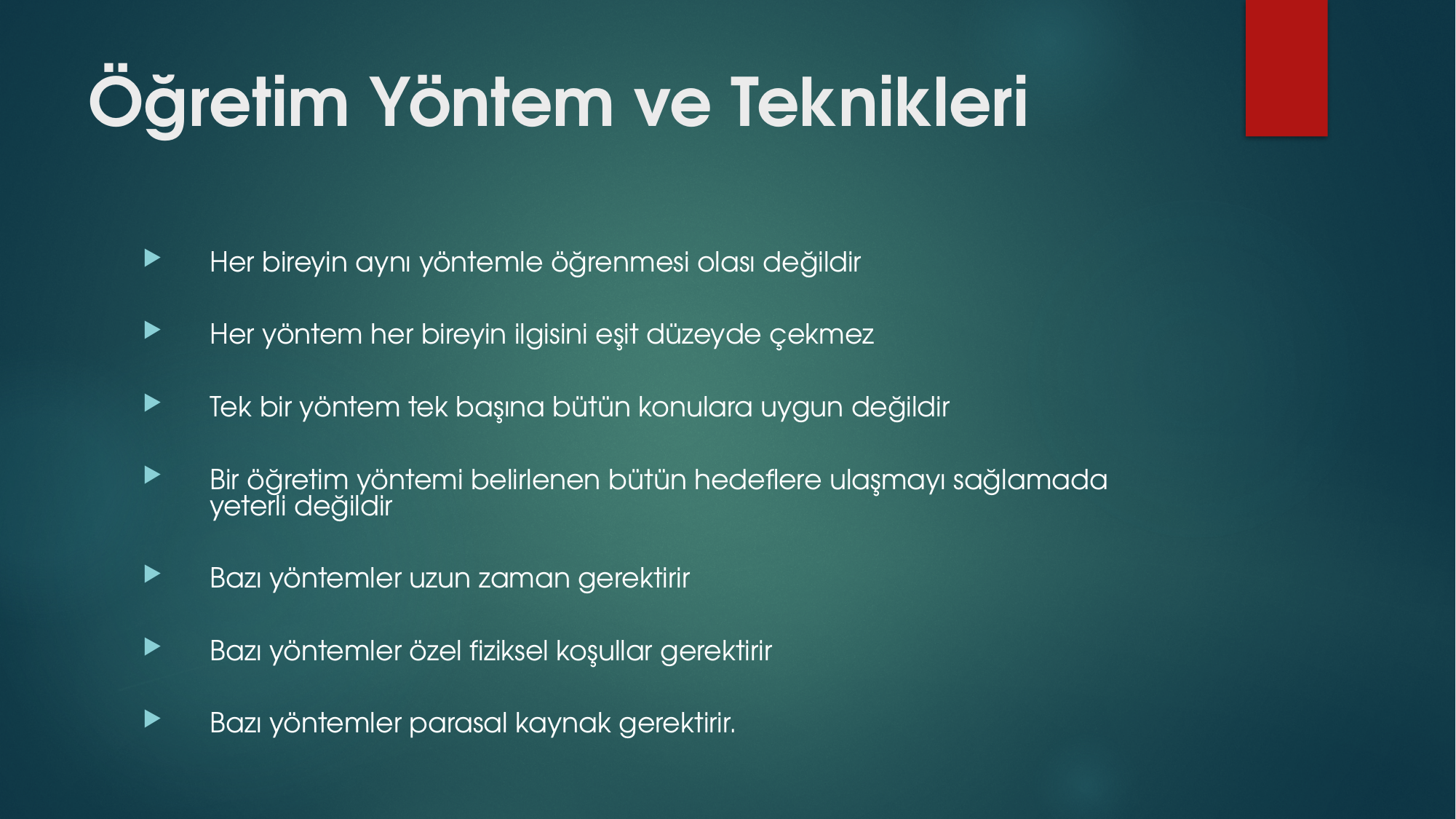

# Öğretim Yöntem ve Teknikleri
Her bireyin aynı yöntemle öğrenmesi olası değildir

Her yöntem her bireyin ilgisini eşit düzeyde çekmez

Tek bir yöntem tek başına bütün konulara uygun değildir

Bir öğretim yöntemi belirlenen bütün hedeflere ulaşmayı sağlamada yeterli değildir

Bazı yöntemler uzun zaman gerektirir

Bazı yöntemler özel fiziksel koşullar gerektirir

Bazı yöntemler parasal kaynak gerektirir.